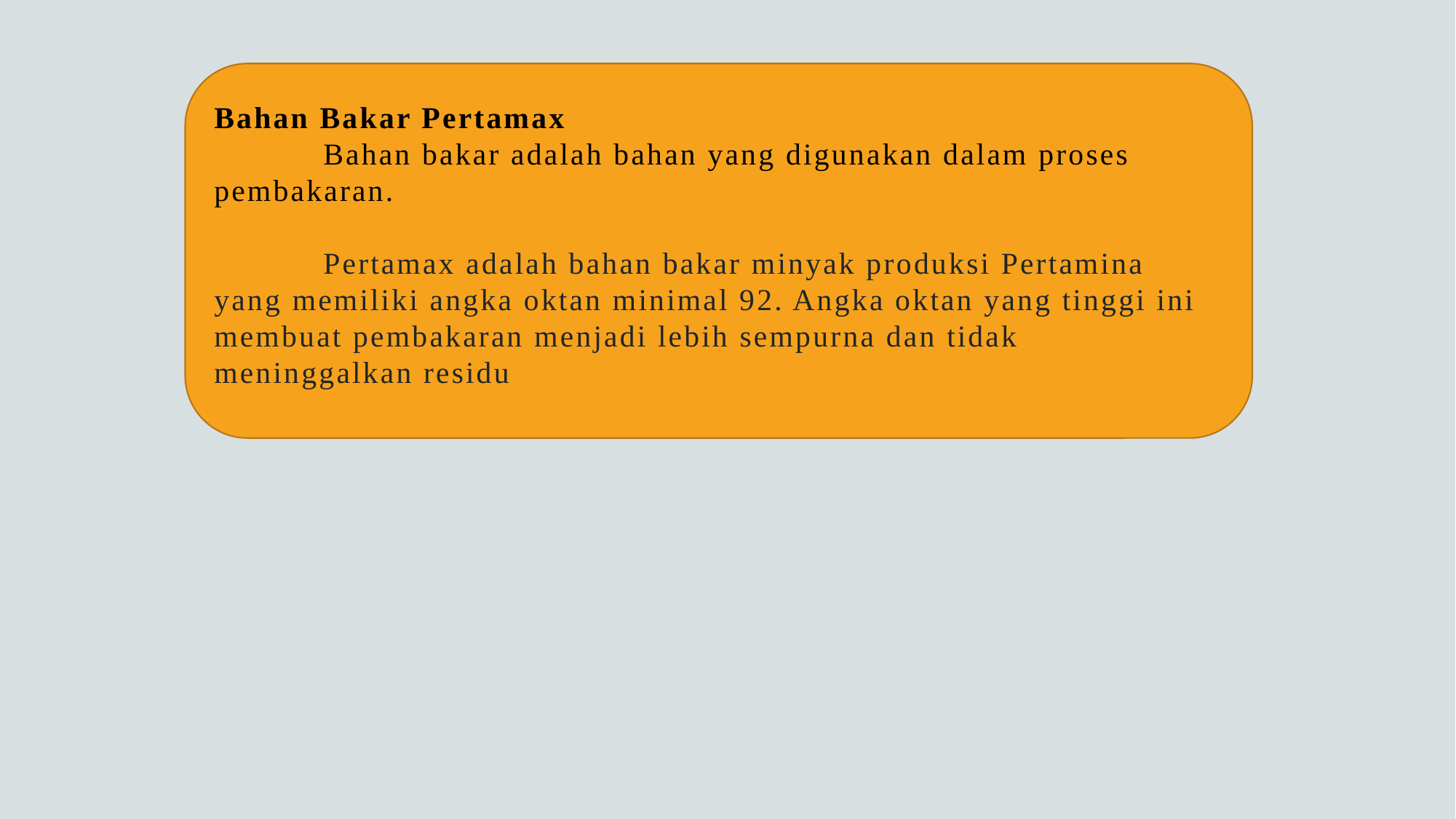

Bahan Bakar Pertamax
	Bahan bakar adalah bahan yang digunakan dalam proses pembakaran.

	Pertamax adalah bahan bakar minyak produksi Pertamina yang memiliki angka oktan minimal 92. Angka oktan yang tinggi ini membuat pembakaran menjadi lebih sempurna dan tidak meninggalkan residu